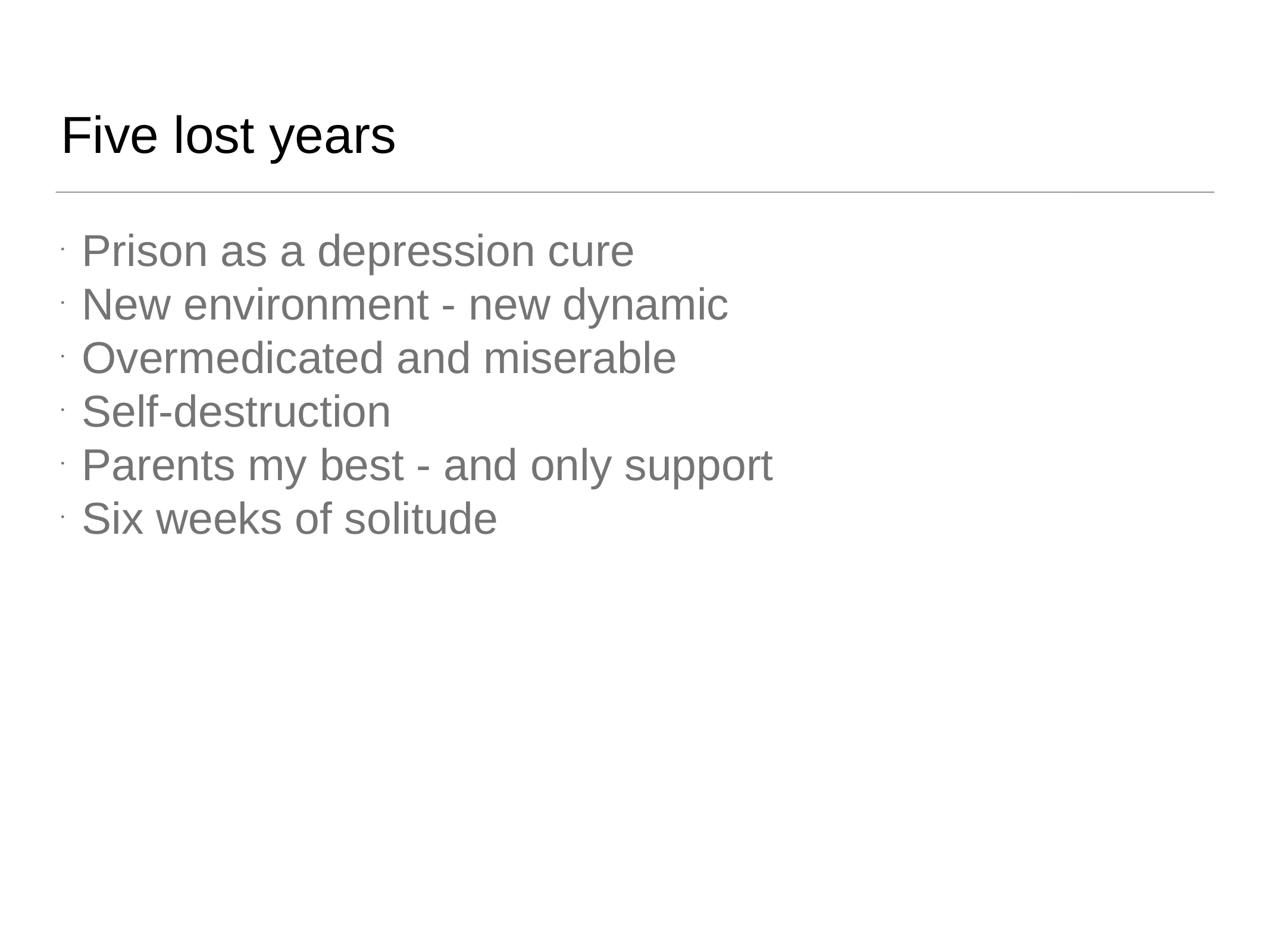

Five lost years
Prison as a depression cure
New environment - new dynamic
Overmedicated and miserable
Self-destruction
Parents my best - and only support
Six weeks of solitude